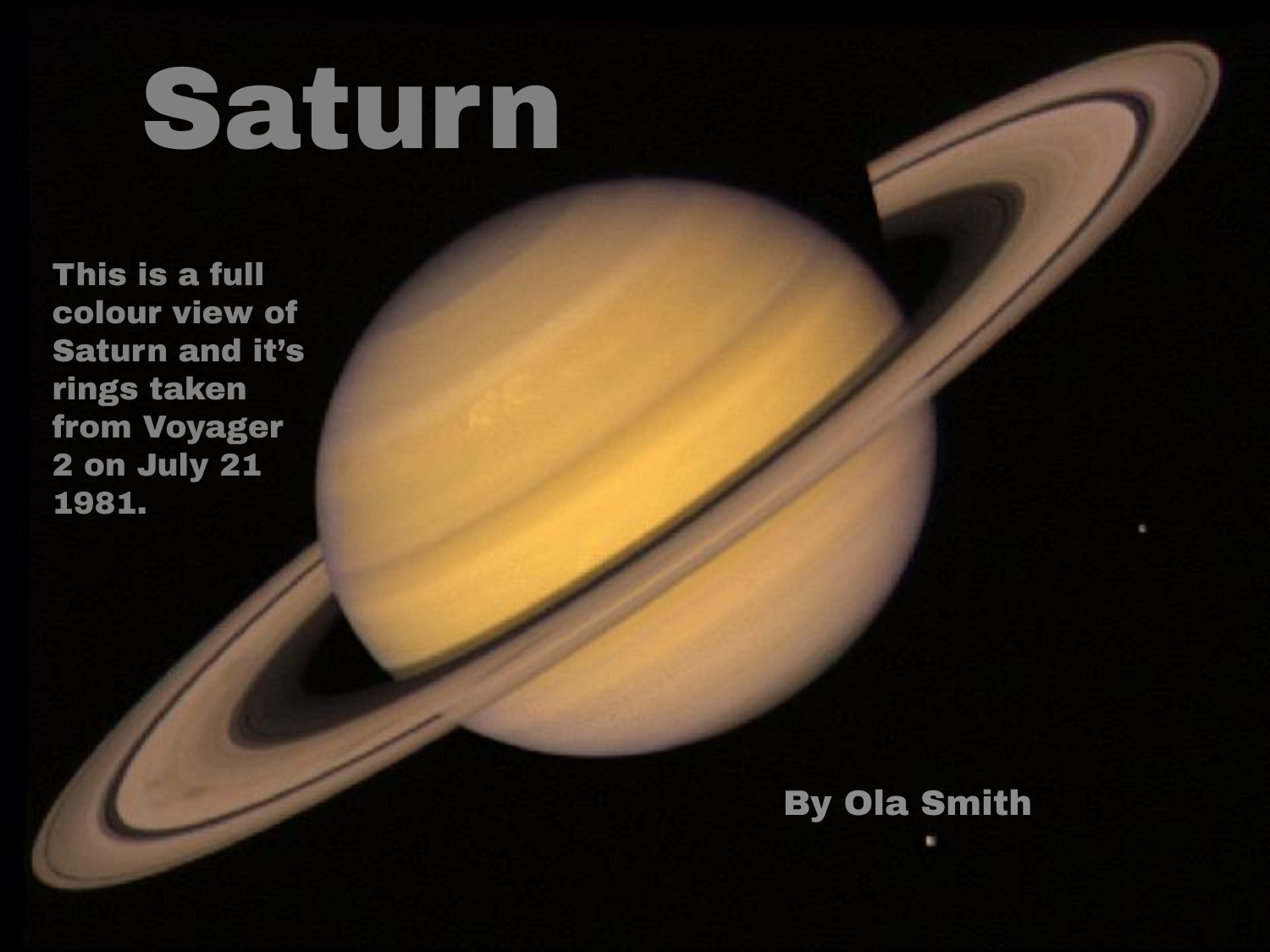

# Saturn
This is a full colour view of Saturn and it’s rings taken from Voyager 2 on July 21 1981.
By Ola Smith